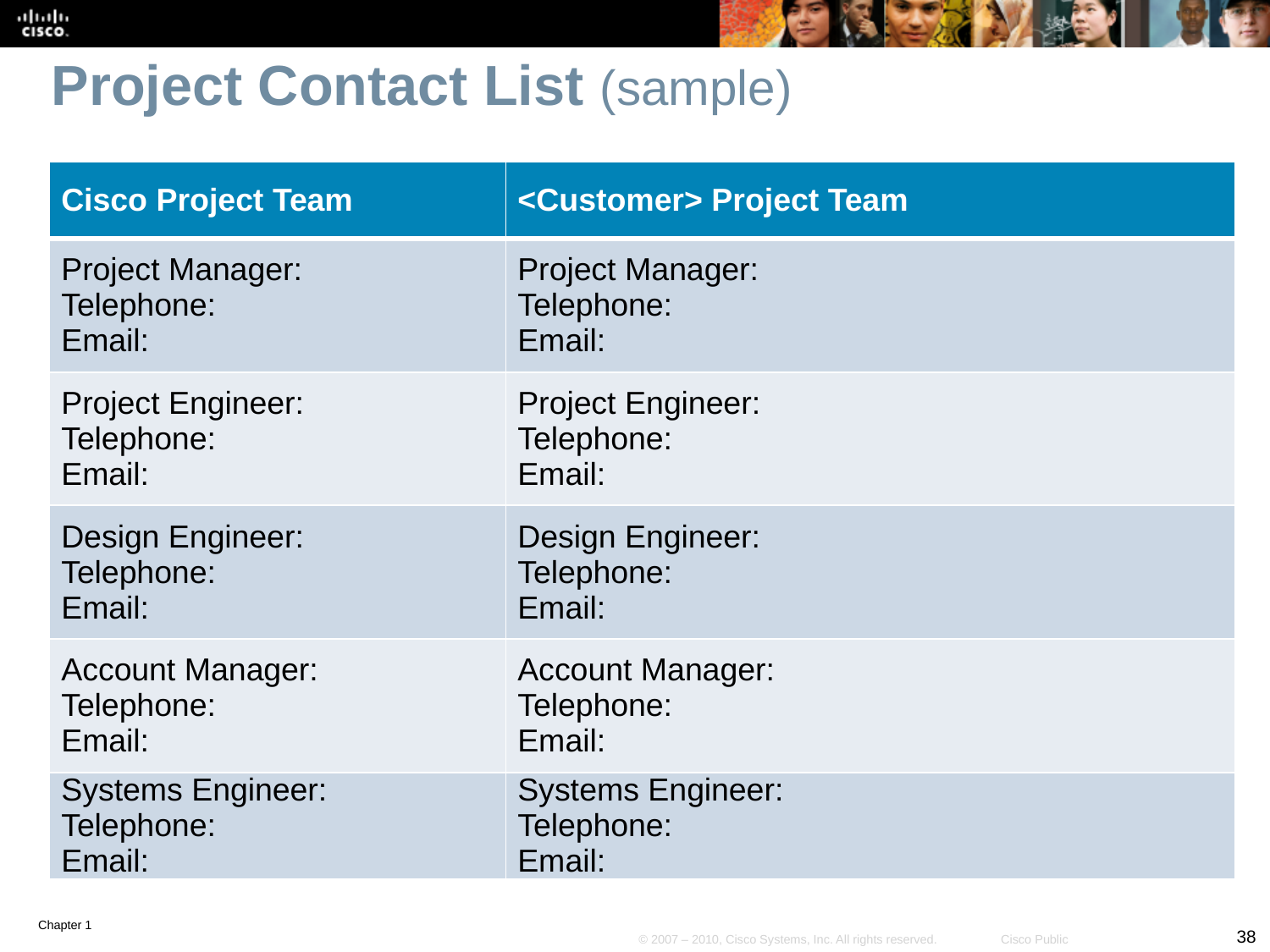

# Project Contact List (sample)
| Cisco Project Team | <Customer> Project Team |
| --- | --- |
| Project Manager: Telephone: Email: | Project Manager: Telephone: Email: |
| Project Engineer: Telephone: Email: | Project Engineer: Telephone: Email: |
| Design Engineer: Telephone: Email: | Design Engineer: Telephone: Email: |
| Account Manager: Telephone: Email: | Account Manager: Telephone: Email: |
| Systems Engineer: Telephone: Email: | Systems Engineer: Telephone: Email: |